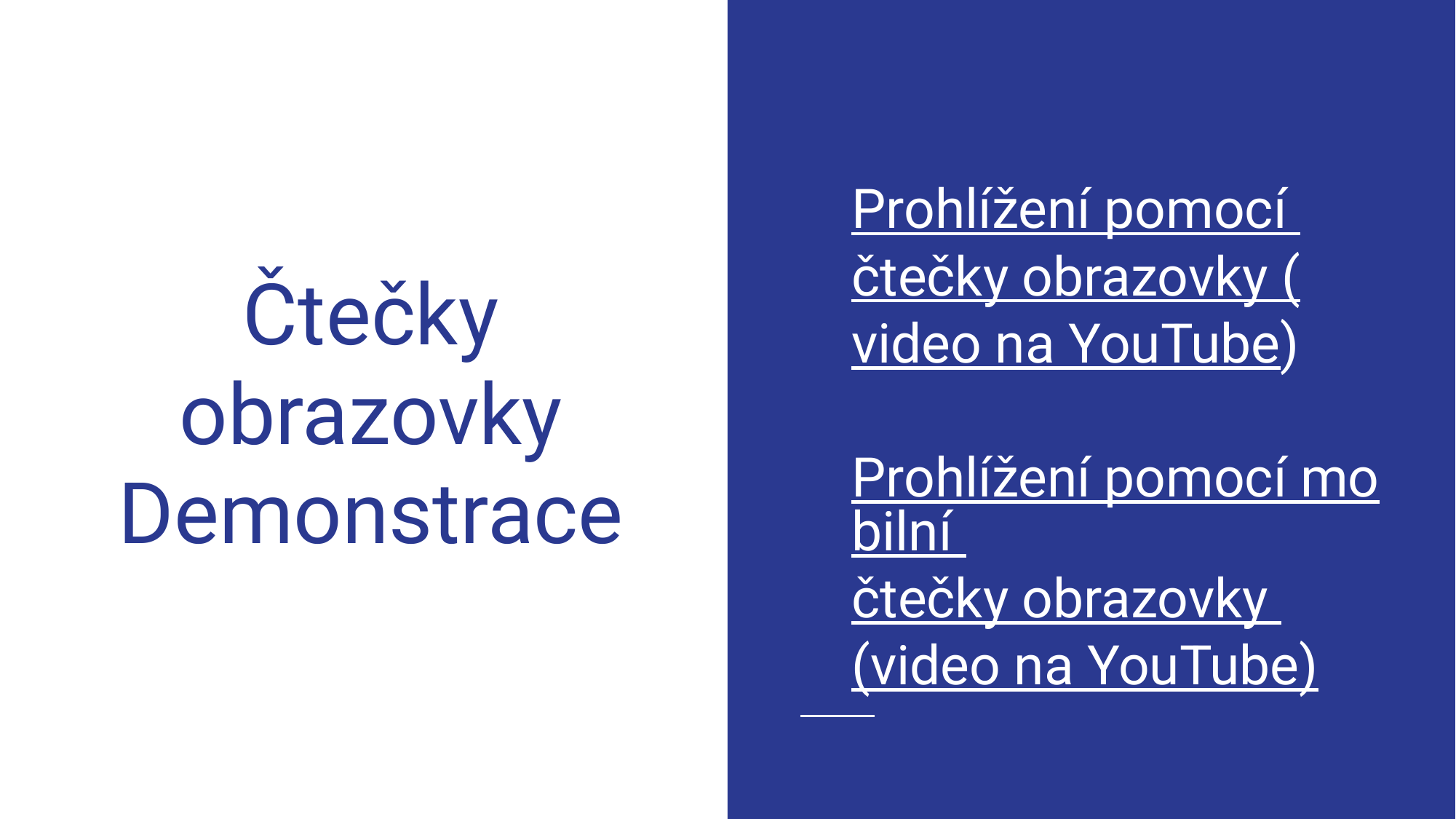

Prohlížení pomocí čtečky obrazovky (video na YouTube)

Prohlížení pomocí mobilní čtečky obrazovky (video na YouTube)
# Čtečky obrazovky Demonstrace